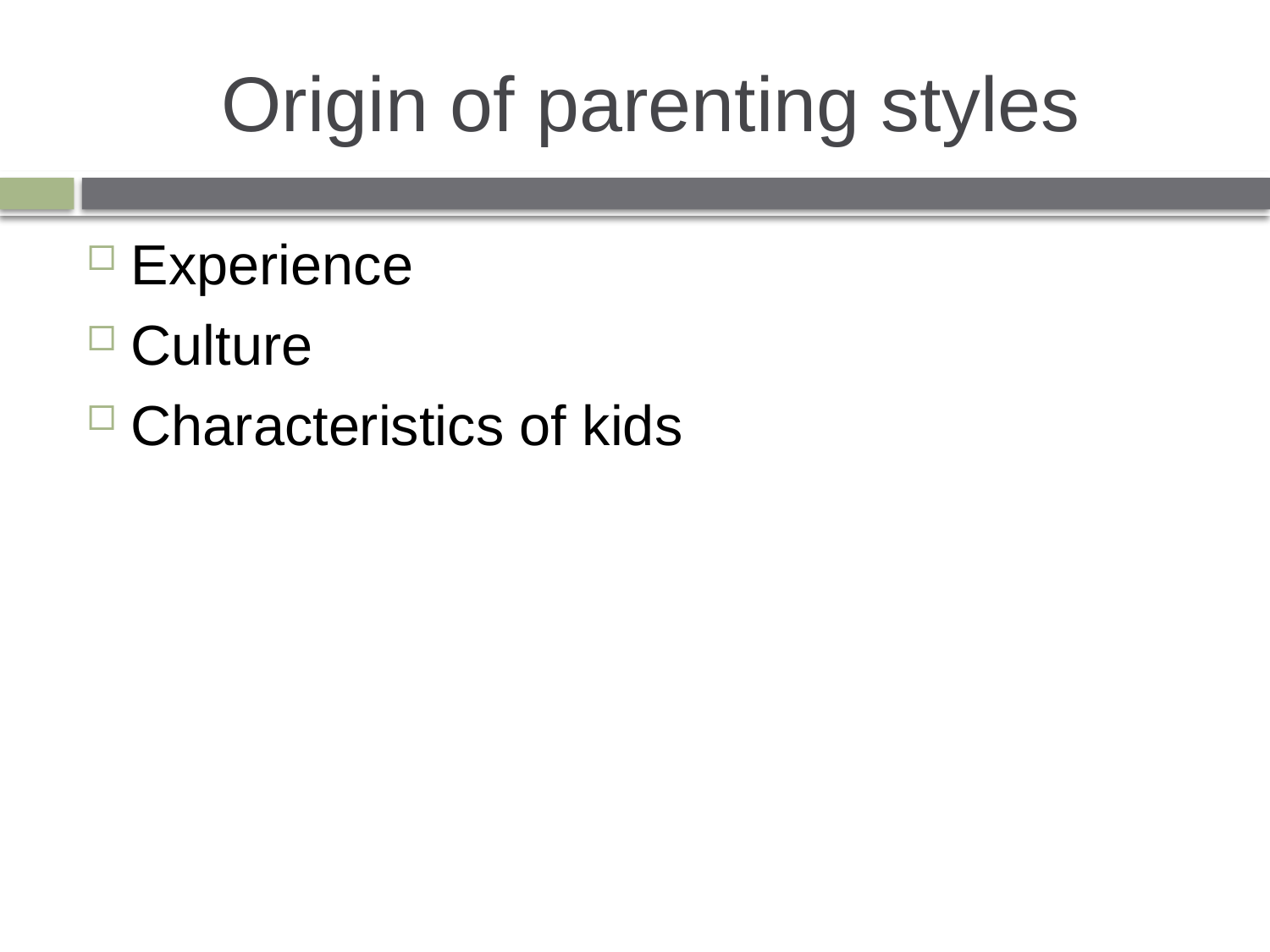

# Origin of parenting styles
Experience
Culture
Characteristics of kids